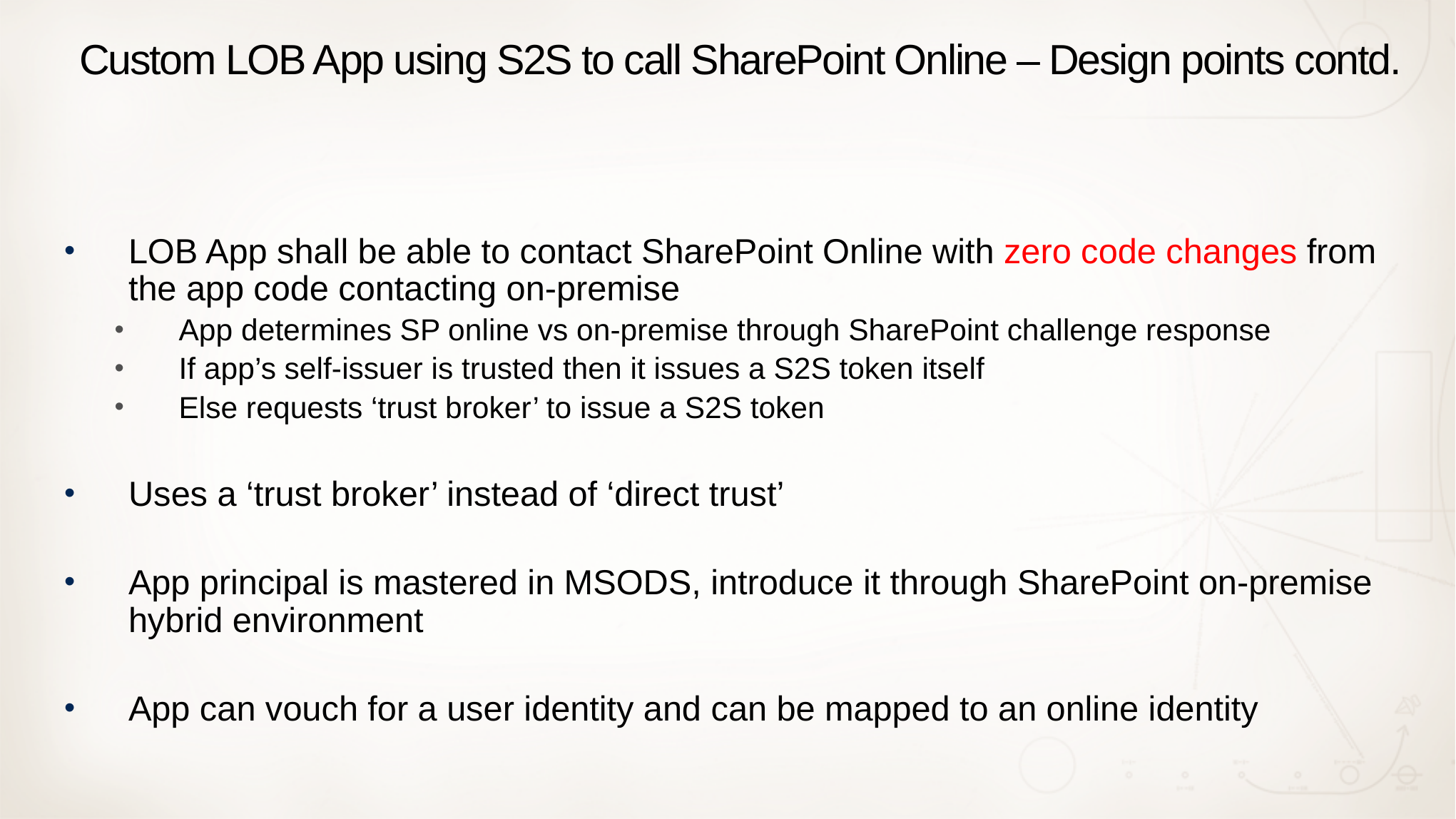

# Custom LOB App using S2S to call SharePoint Online – Design points contd.
LOB App shall be able to contact SharePoint Online with zero code changes from the app code contacting on-premise
App determines SP online vs on-premise through SharePoint challenge response
If app’s self-issuer is trusted then it issues a S2S token itself
Else requests ‘trust broker’ to issue a S2S token

Uses a ‘trust broker’ instead of ‘direct trust’

App principal is mastered in MSODS, introduce it through SharePoint on-premise hybrid environment

App can vouch for a user identity and can be mapped to an online identity